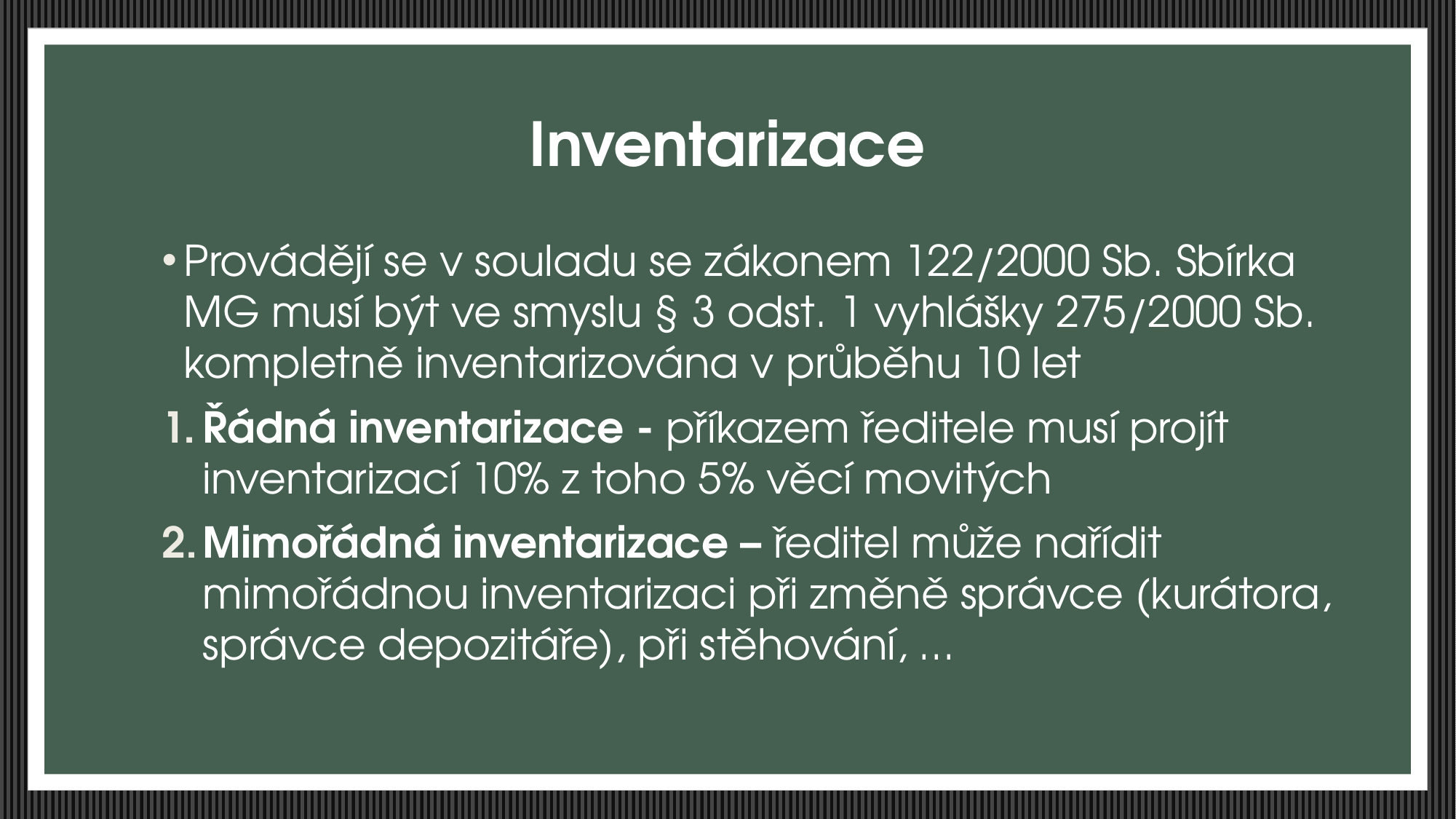

# Inventarizace
Provádějí se v souladu se zákonem 122/2000 Sb. Sbírka MG musí být ve smyslu § 3 odst. 1 vyhlášky 275/2000 Sb. kompletně inventarizována v průběhu 10 let
Řádná inventarizace - příkazem ředitele musí projít inventarizací 10% z toho 5% věcí movitých
Mimořádná inventarizace – ředitel může nařídit mimořádnou inventarizaci při změně správce (kurátora, správce depozitáře), při stěhování, …